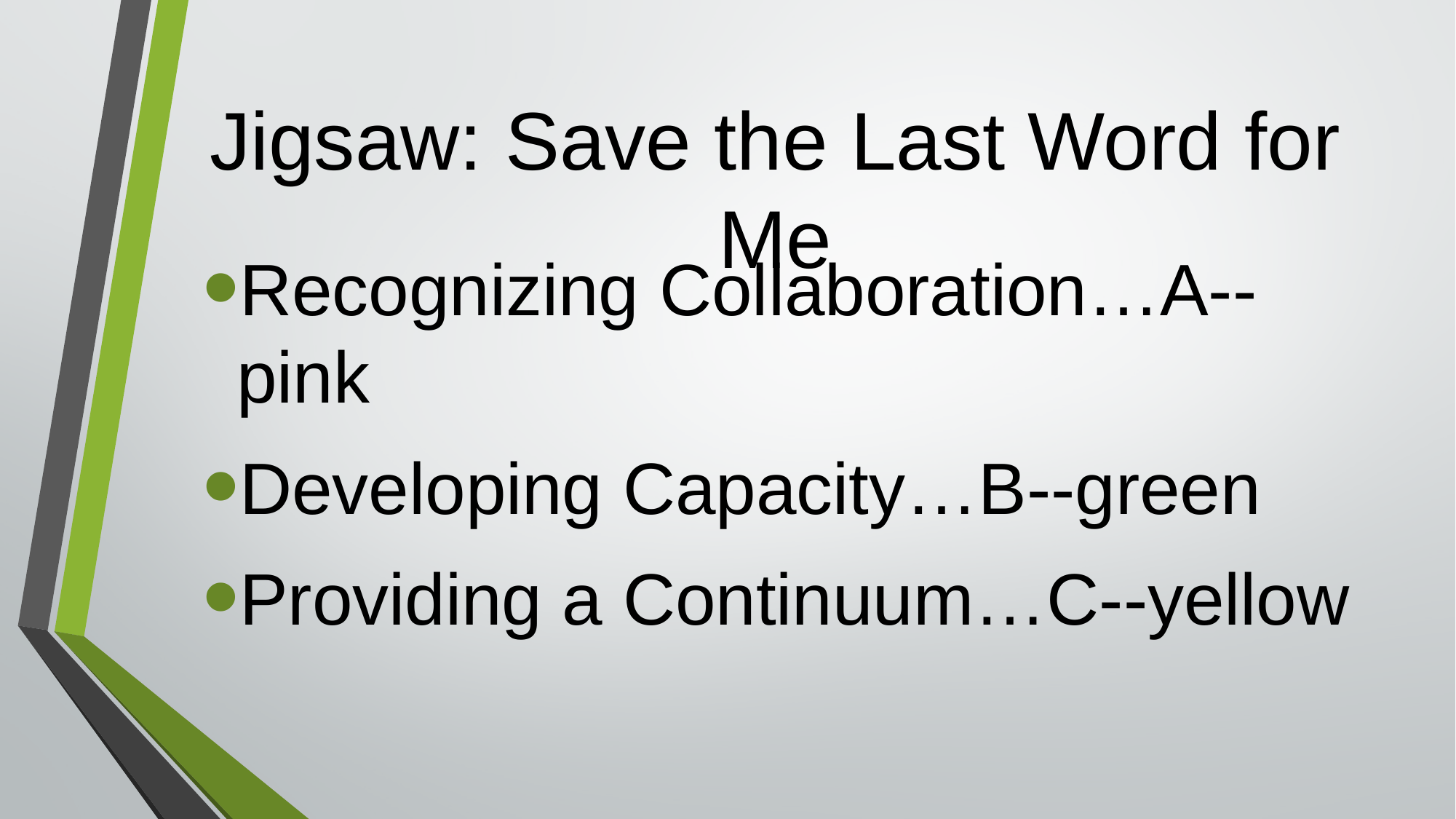

# Jigsaw: Save the Last Word for Me
Recognizing Collaboration…A--pink
Developing Capacity…B--green
Providing a Continuum…C--yellow